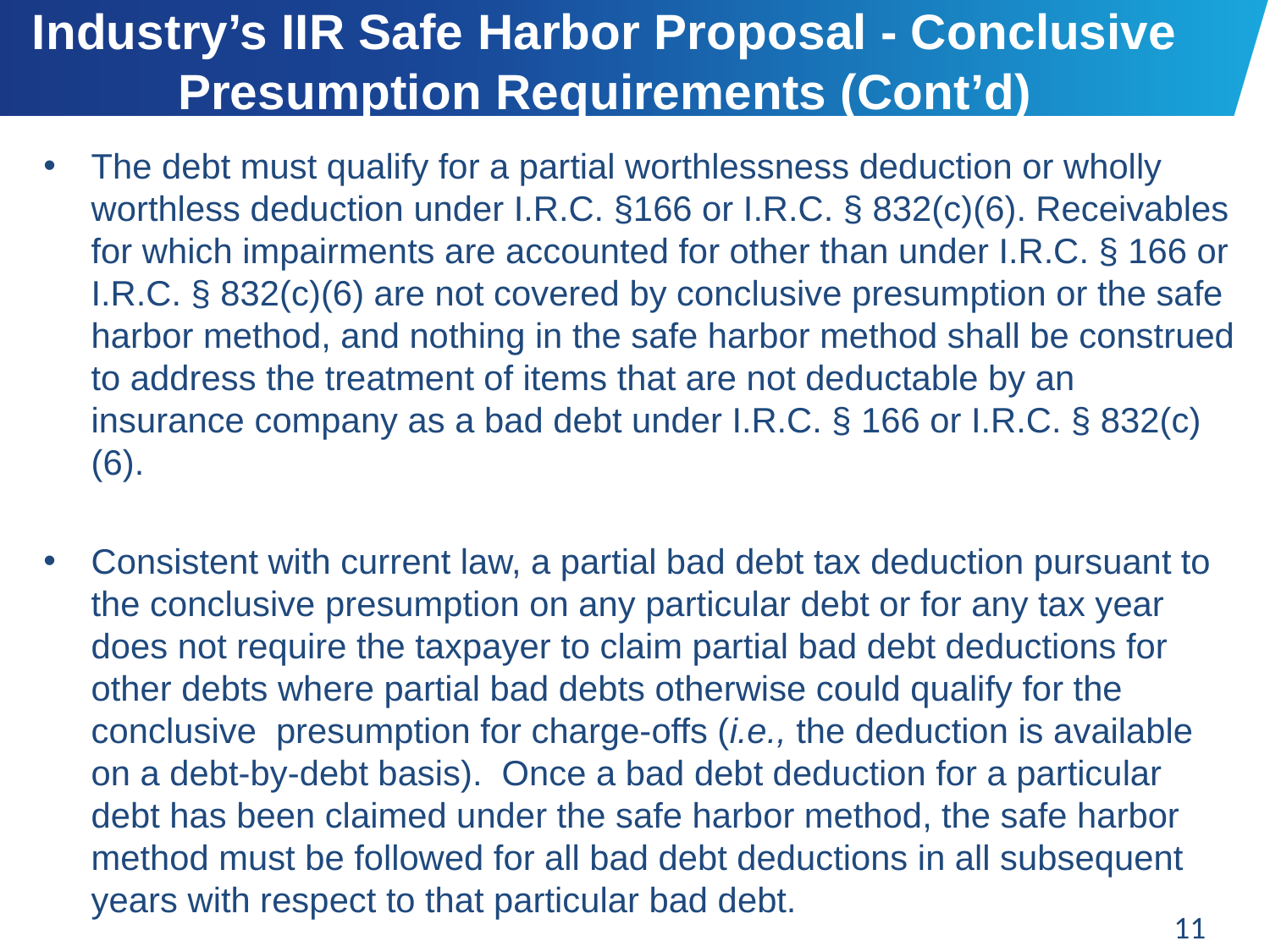

# Industry’s IIR Safe Harbor Proposal - Conclusive Presumption Requirements (Cont’d)
The debt must qualify for a partial worthlessness deduction or wholly  worthless deduction under I.R.C. §166 or I.R.C. § 832(c)(6). Receivables for which impairments are accounted for other than under I.R.C. § 166 or I.R.C. § 832(c)(6) are not covered by conclusive presumption or the safe harbor method, and nothing in the safe harbor method shall be construed to address the treatment of items that are not deductable by an insurance company as a bad debt under I.R.C. § 166 or I.R.C. § 832(c)(6).

Consistent with current law, a partial bad debt tax deduction pursuant to the conclusive presumption on any particular debt or for any tax year does not require the taxpayer to claim partial bad debt deductions for other debts where partial bad debts otherwise could qualify for the conclusive  presumption for charge-offs (i.e., the deduction is available on a debt-by-debt basis).  Once a bad debt deduction for a particular debt has been claimed under the safe harbor method, the safe harbor method must be followed for all bad debt deductions in all subsequent years with respect to that particular bad debt.
11